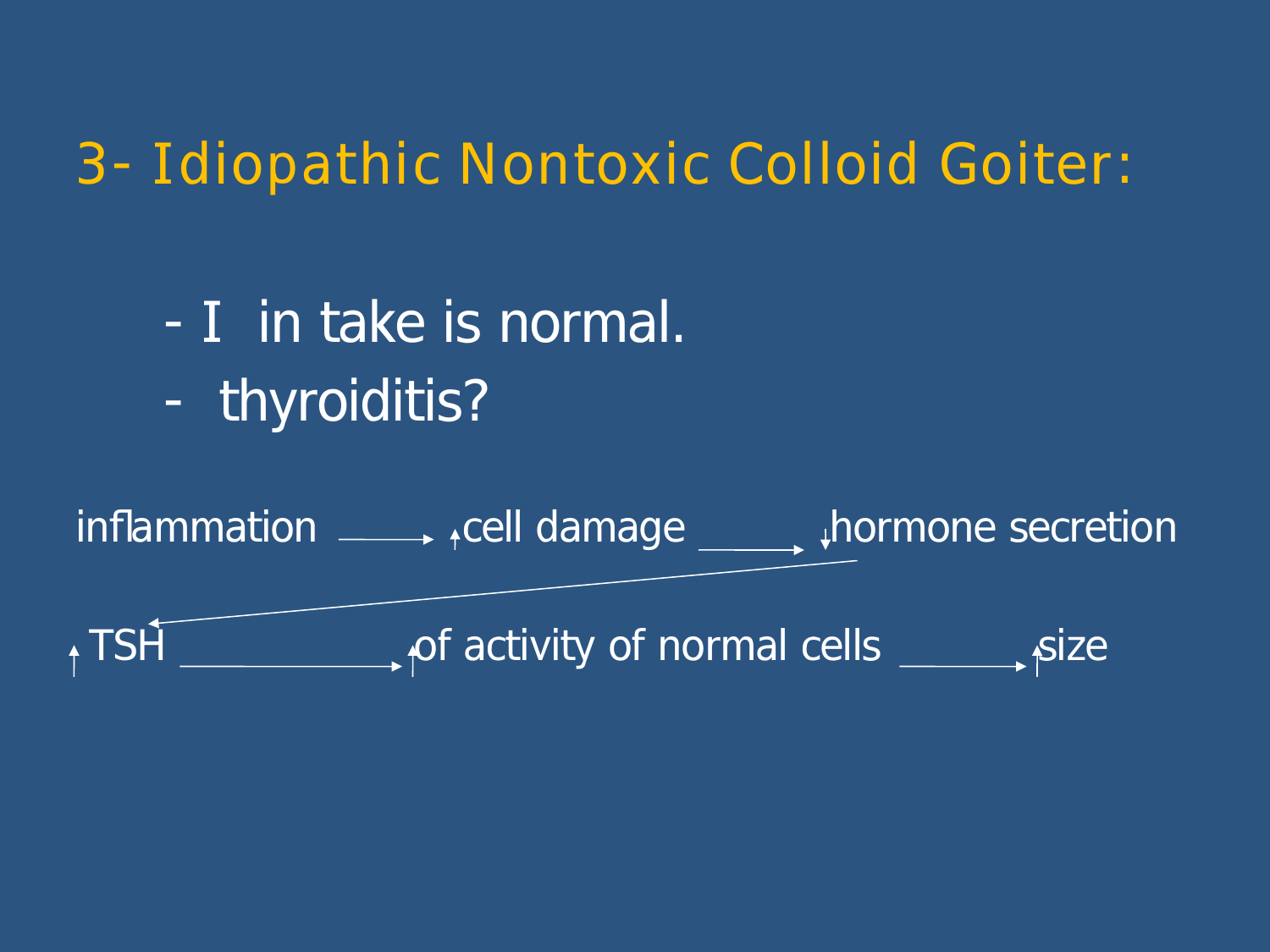

3- Idiopathic Nontoxic Colloid Goiter:

     - I  in take is normal.
     -  thyroiditis?

inflammation           cell damage           hormone secretion

 TSH                   of activity of normal cells            size